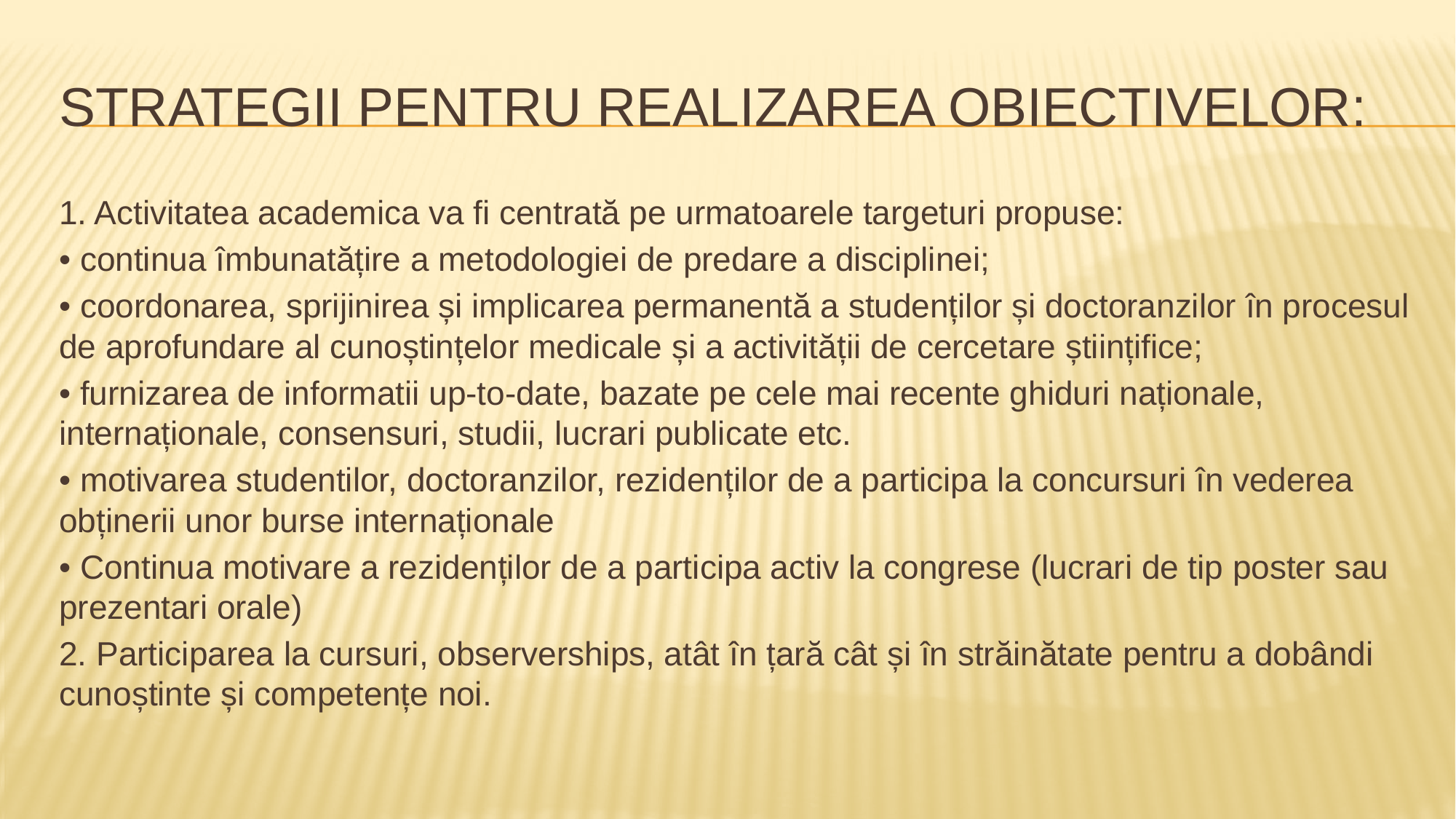

# STRATEGII PENTRU REALIZAREA OBIECTIVELOR:
1. Activitatea academica va fi centrată pe urmatoarele targeturi propuse:
• continua îmbunatățire a metodologiei de predare a disciplinei;
• coordonarea, sprijinirea și implicarea permanentă a studenților și doctoranzilor în procesul de aprofundare al cunoștințelor medicale și a activității de cercetare științifice;
• furnizarea de informatii up-to-date, bazate pe cele mai recente ghiduri naționale, internaționale, consensuri, studii, lucrari publicate etc.
• motivarea studentilor, doctoranzilor, rezidenților de a participa la concursuri în vederea obținerii unor burse internaționale
• Continua motivare a rezidenților de a participa activ la congrese (lucrari de tip poster sau prezentari orale)
2. Participarea la cursuri, observerships, atât în țară cât și în străinătate pentru a dobândi cunoștinte și competențe noi.